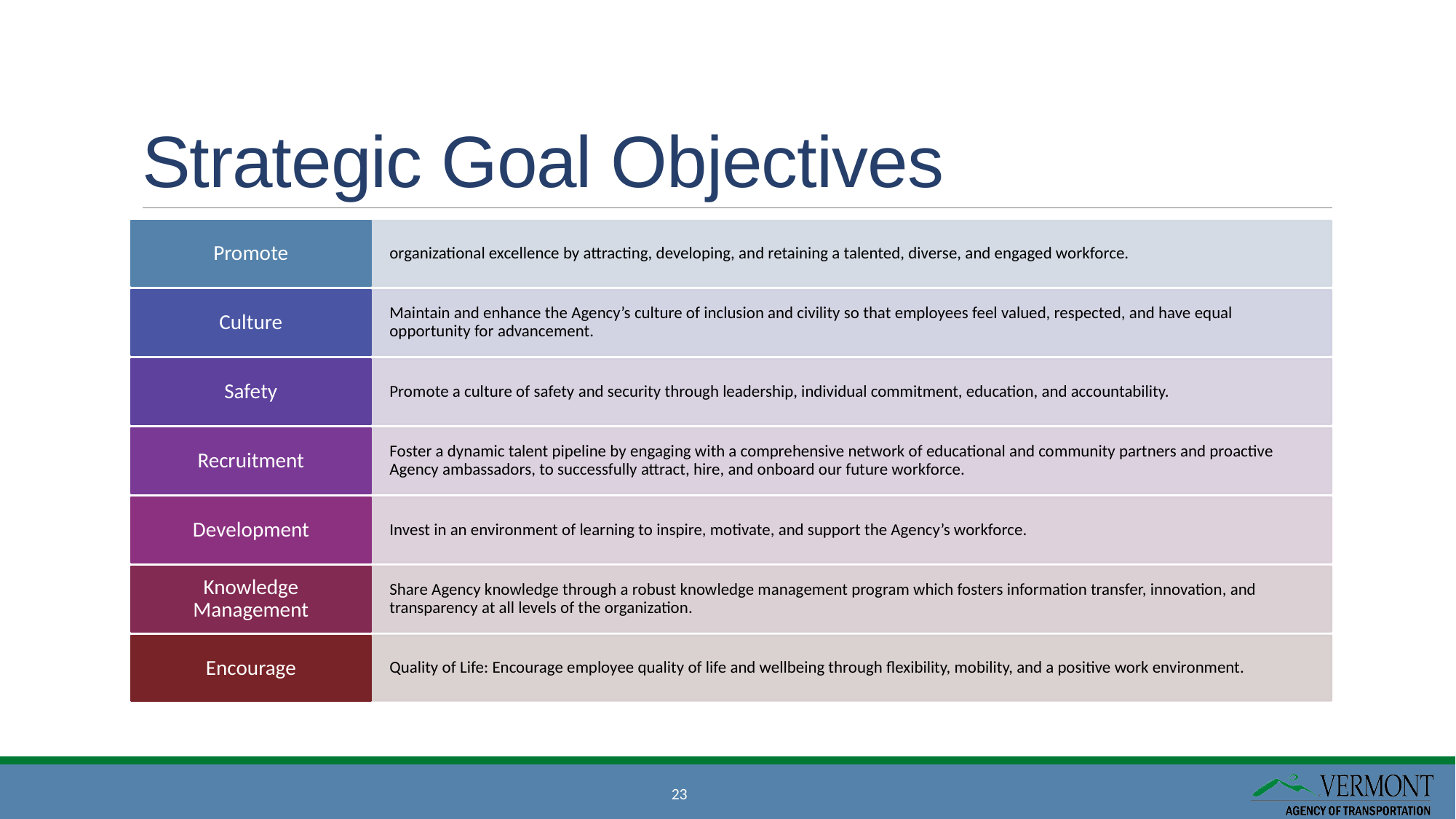

# Strategic Goal Objectives
organizational excellence by attracting, developing, and retaining a talented, diverse, and engaged workforce.
Promote
Maintain and enhance the Agency’s culture of inclusion and civility so that employees feel valued, respected, and have equal opportunity for advancement.
Culture
Promote a culture of safety and security through leadership, individual commitment, education, and accountability.
Safety
Foster a dynamic talent pipeline by engaging with a comprehensive network of educational and community partners and proactive Agency ambassadors, to successfully attract, hire, and onboard our future workforce.
Recruitment
Invest in an environment of learning to inspire, motivate, and support the Agency’s workforce.
Development
Share Agency knowledge through a robust knowledge management program which fosters information transfer, innovation, and transparency at all levels of the organization.
Knowledge Management
Quality of Life: Encourage employee quality of life and wellbeing through flexibility, mobility, and a positive work environment.
Encourage

23